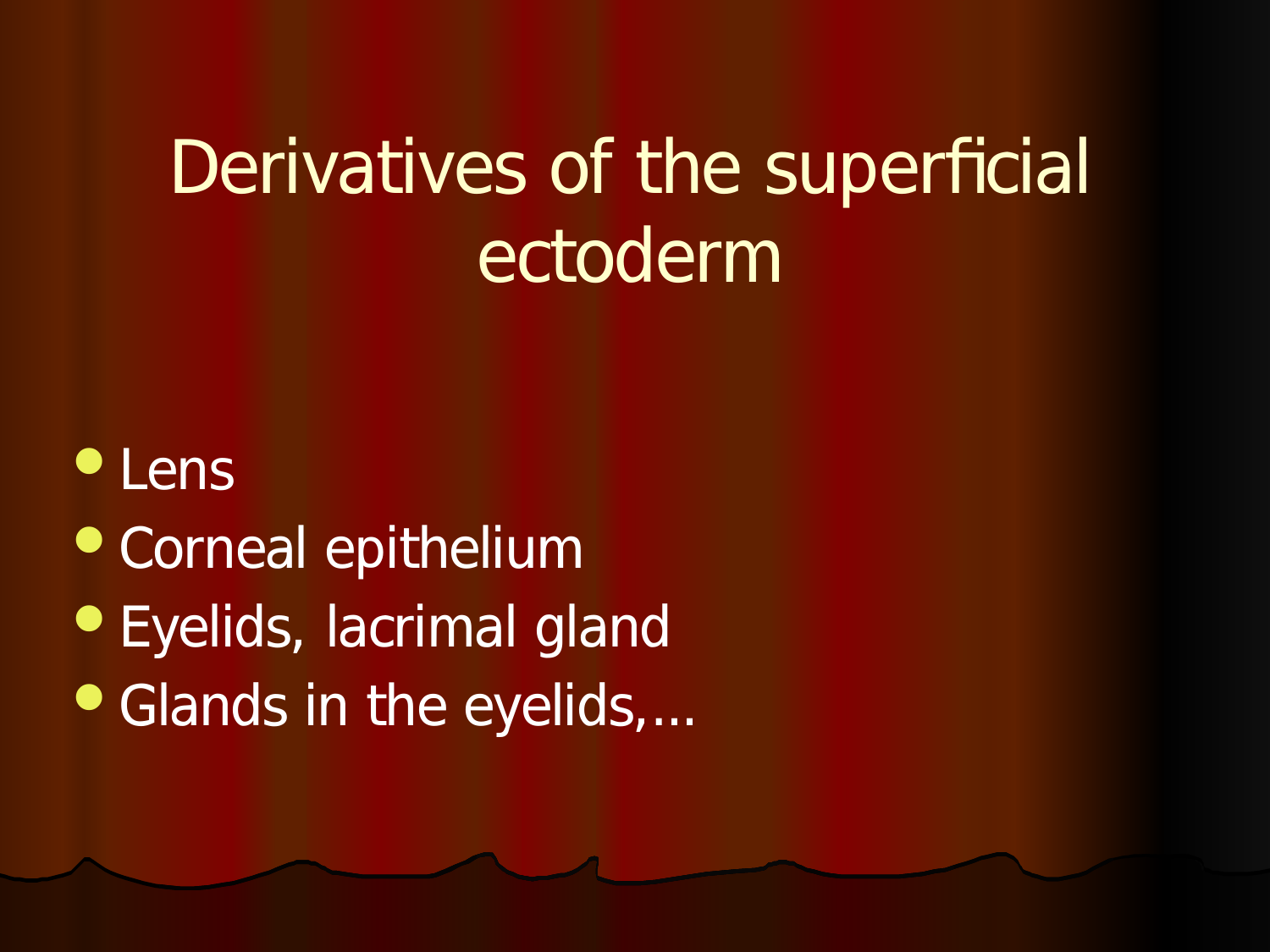

# Derivatives of the superficial ectoderm
Lens
Corneal epithelium
Eyelids, lacrimal gland
Glands in the eyelids,…